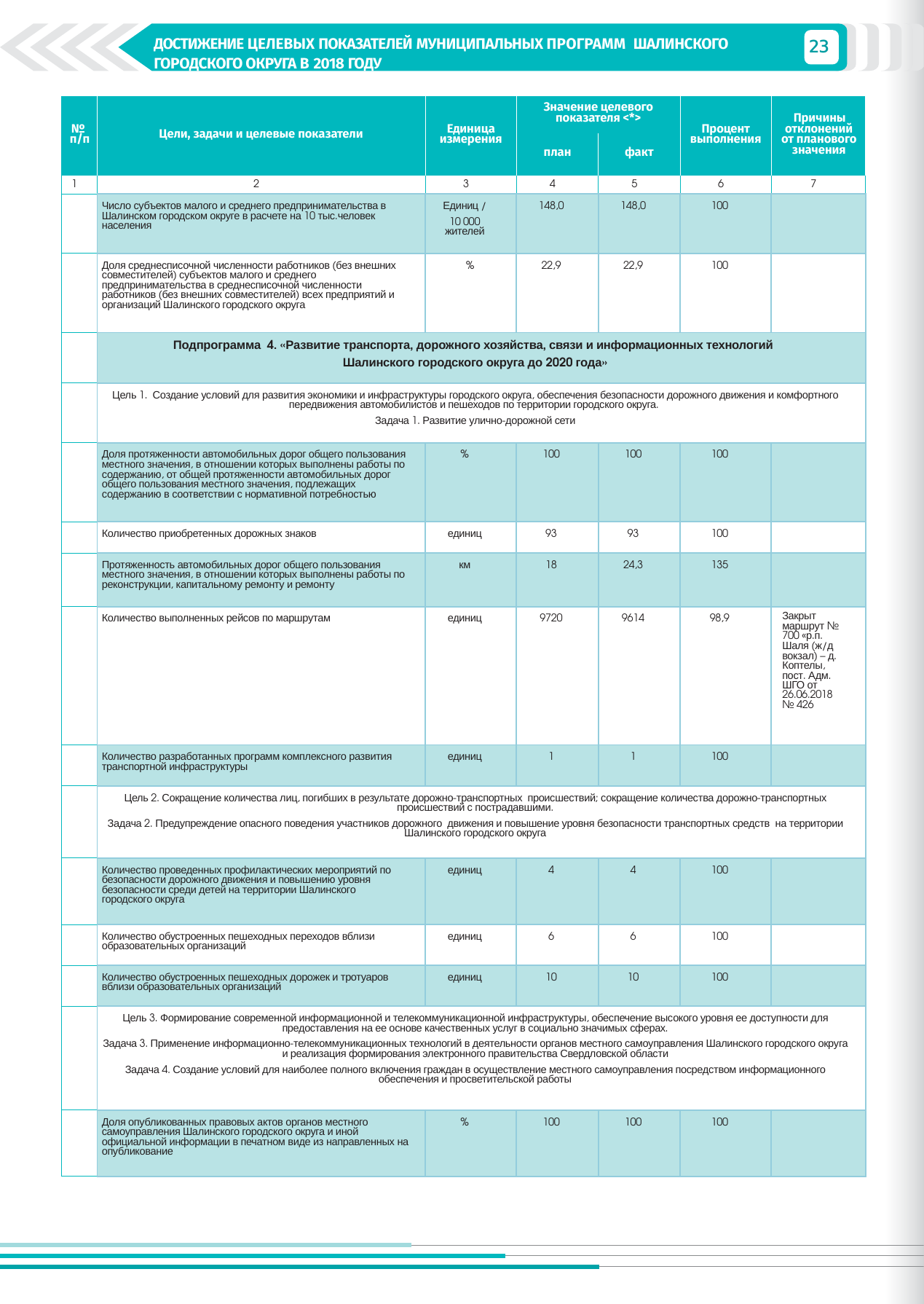

23

ДОСТИЖЕНИЕ ЦЕЛЕВЫХ ПОКАЗАТЕЛЕЙ МУНИЦИПАЛЬНЫХ ПРОГРАММ  ШАЛИНСКОГО ГОРОДСКОГО ОКРУГА В 2018 ГОДУ
ДОСТИЖЕНИЕ ЦЕЛЕВЫХ ПОКАЗАТЕЛЕЙ МУНИЦИПАЛЬНЫХ ПРОГРАММ  ШАЛИНСКОГО ГОРОДСКОГО ОКРУГА В 2018 ГОДУ
| № п/п | Цели, задачи и целевые показатели | Единица измерения | Значение целевого показателя <\*> |  | Процент выполнения | Причины отклонений от планового значения |
| --- | --- | --- | --- | --- | --- | --- |
|  |  |  | план | факт |  |  |
| 1 | 2 | 3 | 4 | 5 | 6 | 7 |
|  | Число субъектов малого и среднего предпринимательства в Шалинском городском округе в расчете на 10 тыс.человек населения | Единиц / 10 000 жителей | 148,0 | 148,0 | 100 |  |
|  | Доля среднесписочной численности работников (без внешних совместителей) субъектов малого и среднего предпринимательства в среднесписочной численности работников (без внешних совместителей) всех предприятий и организаций Шалинского городского округа | % | 22,9 | 22,9 | 100 |  |
|  | Подпрограмма 4. «Развитие транспорта, дорожного хозяйства, связи и информационных технологий Шалинского городского округа до 2020 года» |  |  |  |  |  |
|  | Цель 1. Создание условий для развития экономики и инфраструктуры городского округа, обеспечения безопасности дорожного движения и комфортного передвижения автомобилистов и пешеходов по территории городского округа. Задача 1. Развитие улично-дорожной сети |  |  |  |  |  |
|  | Доля протяженности автомобильных дорог общего пользования местного значения, в отношении которых выполнены работы по содержанию, от общей протяженности автомобильных дорог общего пользования местного значения, подлежащих содержанию в соответствии с нормативной потребностью | % | 100 | 100 | 100 |  |
|  | Количество приобретенных дорожных знаков | единиц | 93 | 93 | 100 |  |
|  | Протяженность автомобильных дорог общего пользования местного значения, в отношении которых выполнены работы по реконструкции, капитальному ремонту и ремонту | км | 18 | 24,3 | 135 |  |
|  | Количество выполненных рейсов по маршрутам | единиц | 9720 | 9614 | 98,9 | Закрыт маршрут № 700 «р.п. Шаля (ж/д вокзал) – д. Коптелы, пост. Адм. ШГО от 26.06.2018 № 426 |
|  | Количество разработанных программ комплексного развития транспортной инфраструктуры | единиц | 1 | 1 | 100 |  |
|  | Цель 2. Сокращение количества лиц, погибших в результате дорожно-транспортных происшествий; сокращение количества дорожно-транспортных происшествий с пострадавшими. Задача 2. Предупреждение опасного поведения участников дорожного движения и повышение уровня безопасности транспортных средств на территории Шалинского городского округа |  |  |  |  |  |
|  | Количество проведенных профилактических мероприятий по безопасности дорожного движения и повышению уровня безопасности среди детей на территории Шалинского городского округа | единиц | 4 | 4 | 100 |  |
|  | Количество обустроенных пешеходных переходов вблизи образовательных организаций | единиц | 6 | 6 | 100 |  |
|  | Количество обустроенных пешеходных дорожек и тротуаров вблизи образовательных организаций | единиц | 10 | 10 | 100 |  |
|  | Цель 3. Формирование современной информационной и телекоммуникационной инфраструктуры, обеспечение высокого уровня ее доступности для предоставления на ее основе качественных услуг в социально значимых сферах. Задача 3. Применение информационно-телекоммуникационных технологий в деятельности органов местного самоуправления Шалинского городского округа и реализация формирования электронного правительства Свердловской области Задача 4. Создание условий для наиболее полного включения граждан в осуществление местного самоуправления посредством информационного обеспечения и просветительской работы |  |  |  |  |  |
|  | Доля опубликованных правовых актов органов местного самоуправления Шалинского городского округа и иной официальной информации в печатном виде из направленных на опубликование | % | 100 | 100 | 100 |  |